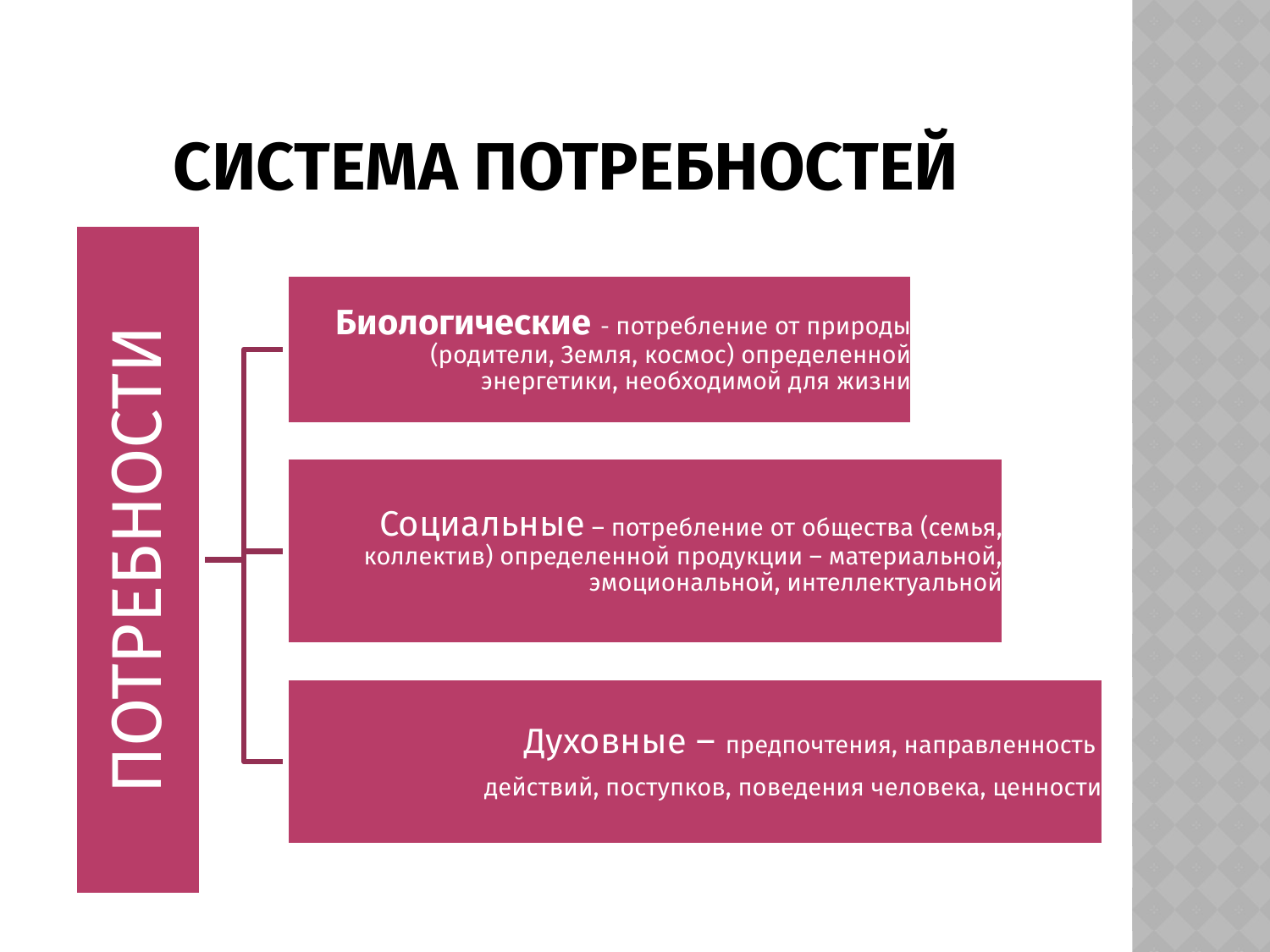

# Система потребностей

ПОТРЕБНОСТИ
Биологические - потребление от природы (родители, Земля, космос) определенной энергетики, необходимой для жизни
Социальные – потребление от общества (семья, коллектив) определенной продукции – материальной, эмоциональной, интеллектуальной
Духовные – предпочтения, направленность
действий, поступков, поведения человека, ценности